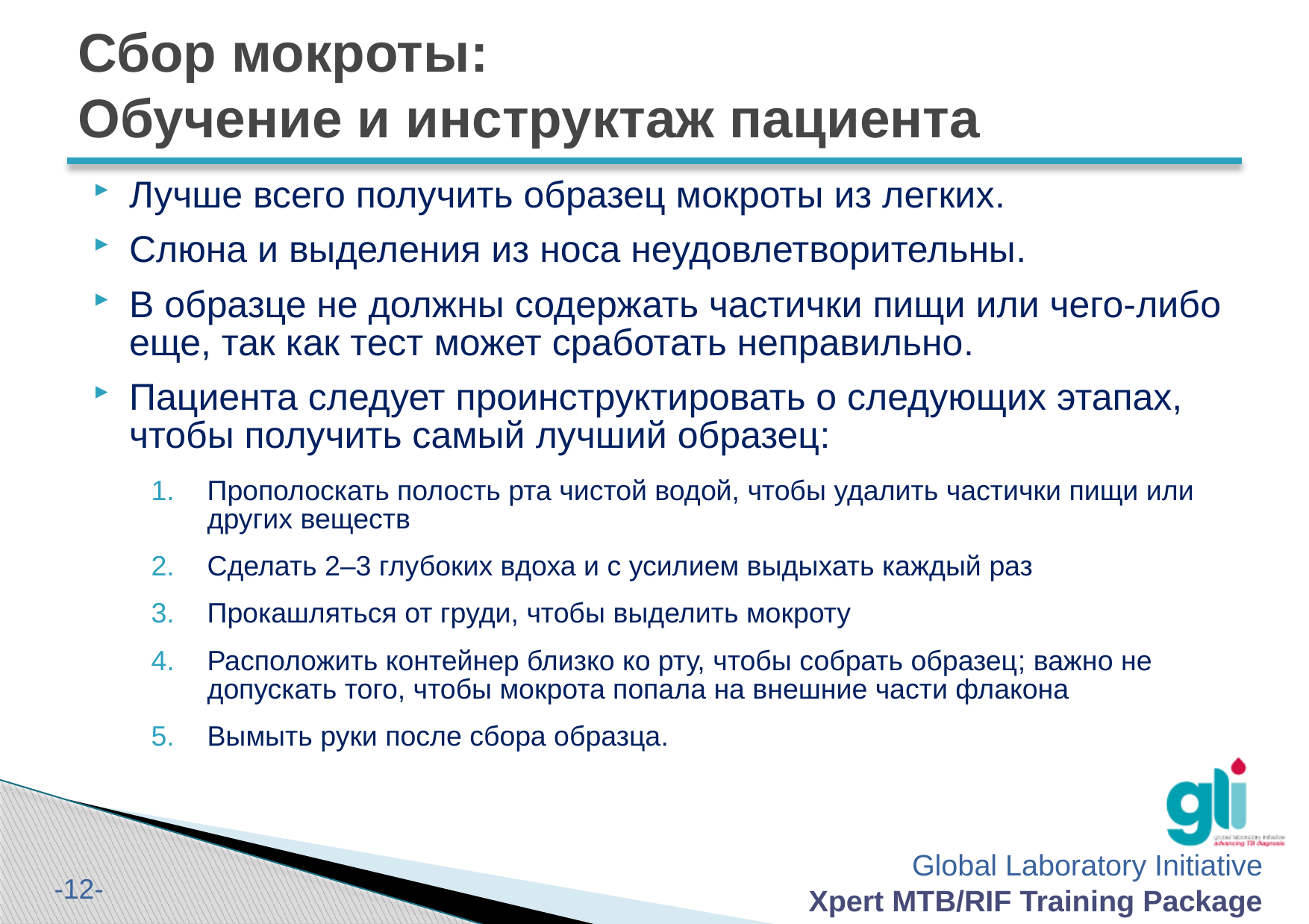

# Сбор мокроты: Обучение и инструктаж пациента
Лучше всего получить образец мокроты из легких.
Слюна и выделения из носа неудовлетворительны.
В образце не должны содержать частички пищи или чего-либо еще, так как тест может сработать неправильно.
Пациента следует проинструктировать о следующих этапах, чтобы получить самый лучший образец:
Прополоскать полость рта чистой водой, чтобы удалить частички пищи или других веществ
Сделать 2–3 глубоких вдоха и с усилием выдыхать каждый раз
Прокашляться от груди, чтобы выделить мокроту
Расположить контейнер близко ко рту, чтобы собрать образец; важно не допускать того, чтобы мокрота попала на внешние части флакона
Вымыть руки после сбора образца.